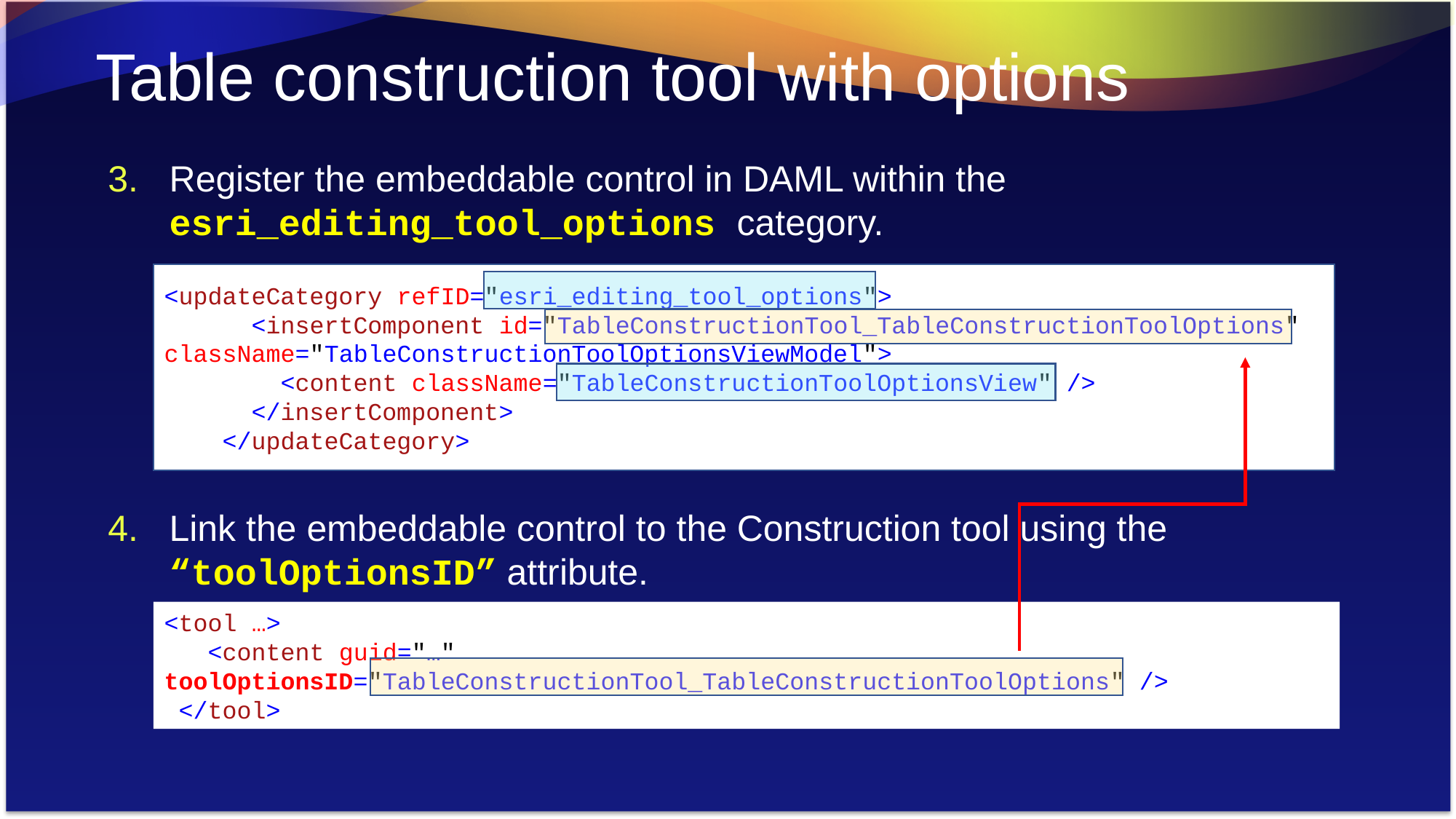

# Table construction tool with options

Register the embeddable control in DAML within the  esri_editing_tool_options category.

Link the embeddable control to the Construction tool using the “toolOptionsID” attribute.
<updateCategory refID="esri_editing_tool_options">
      <insertComponent id="TableConstructionTool_TableConstructionToolOptions" className="TableConstructionToolOptionsViewModel">
        <content className="TableConstructionToolOptionsView" />
      </insertComponent>
    </updateCategory>

<tool …>
   <content guid="…" toolOptionsID="TableConstructionTool_TableConstructionToolOptions" />
 </tool>